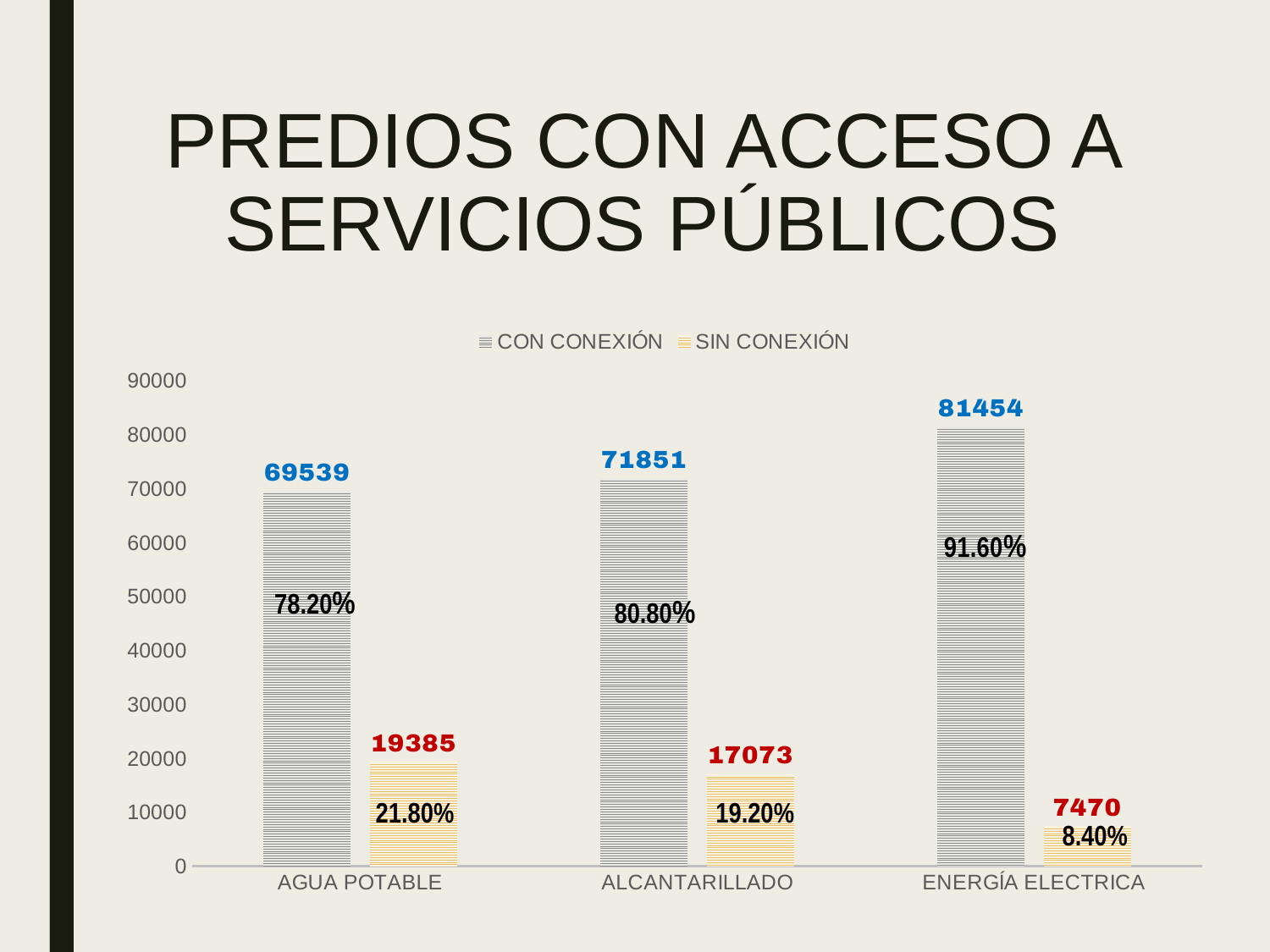

# PREDIOS CON ACCESO A SERVICIOS PÚBLICOS

### Chart

| Category | CON CONEXIÓN | SIN CONEXIÓN |
|---|---|---|
| AGUA POTABLE | 69539.0 | 19385.0 |
| ALCANTARILLADO | 71851.0 | 17073.0 |
| ENERGÍA ELECTRICA | 81454.0 | 7470.0 |
78.20%
80.80%
21.80%
19.20%
8.40%